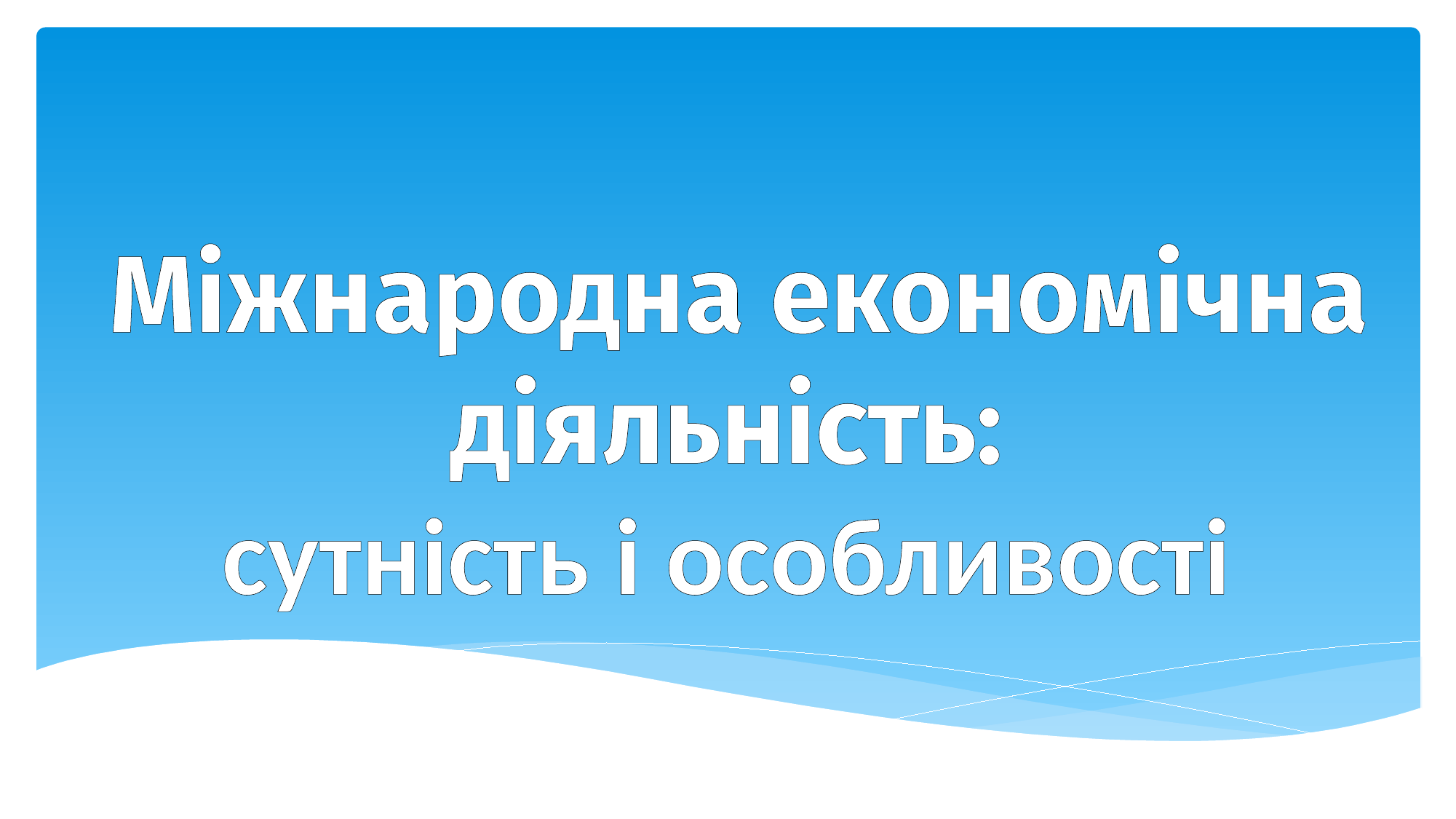

# Міжнародна економічна діяльність: сутність і особливості